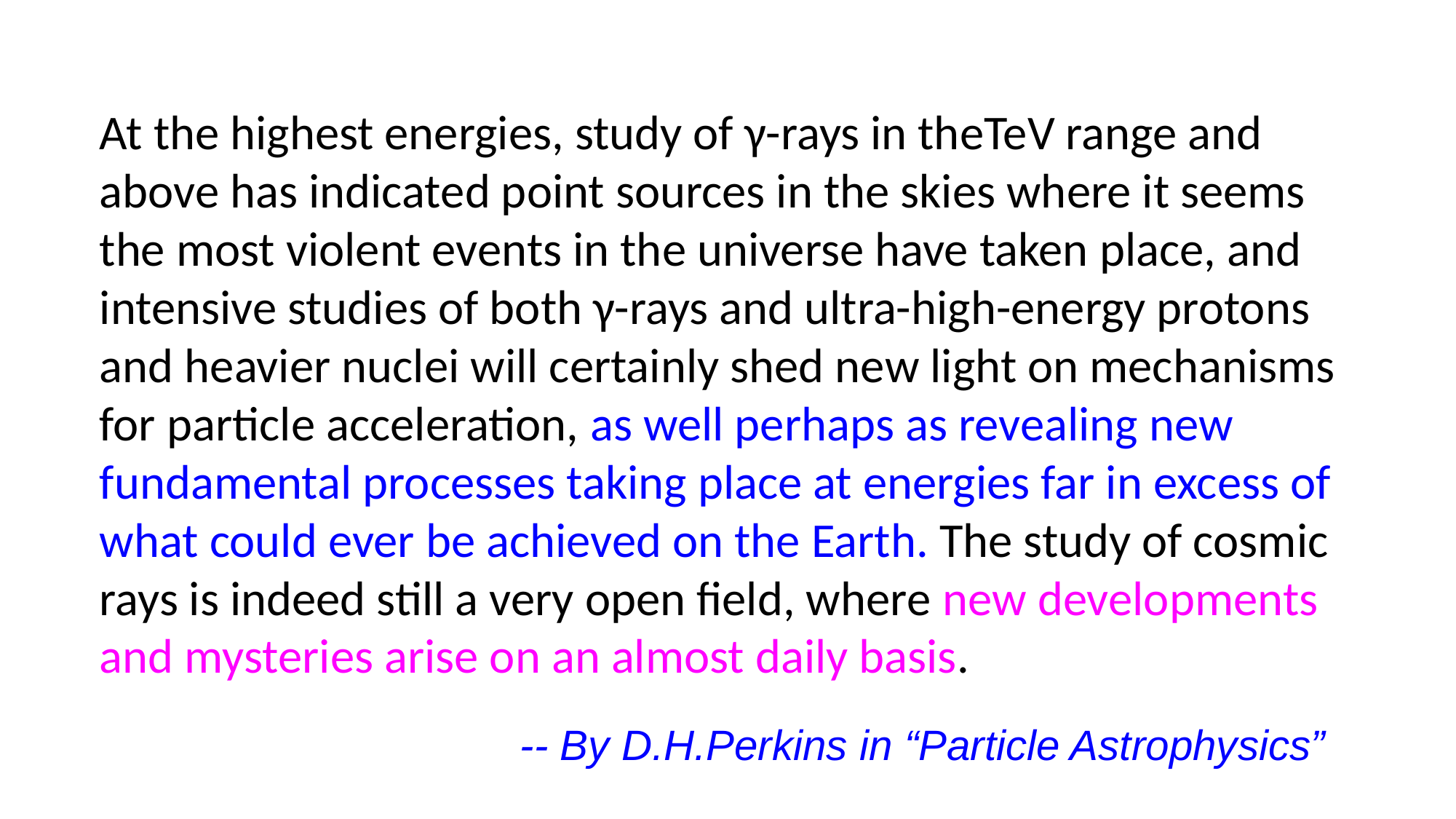

At the highest energies, study of γ-rays in theTeV range and above has indicated point sources in the skies where it seems the most violent events in the universe have taken place, and intensive studies of both γ-rays and ultra-high-energy protons and heavier nuclei will certainly shed new light on mechanisms for particle acceleration, as well perhaps as revealing new fundamental processes taking place at energies far in excess of what could ever be achieved on the Earth. The study of cosmic rays is indeed still a very open field, where new developments and mysteries arise on an almost daily basis.
-- By D.H.Perkins in “Particle Astrophysics”